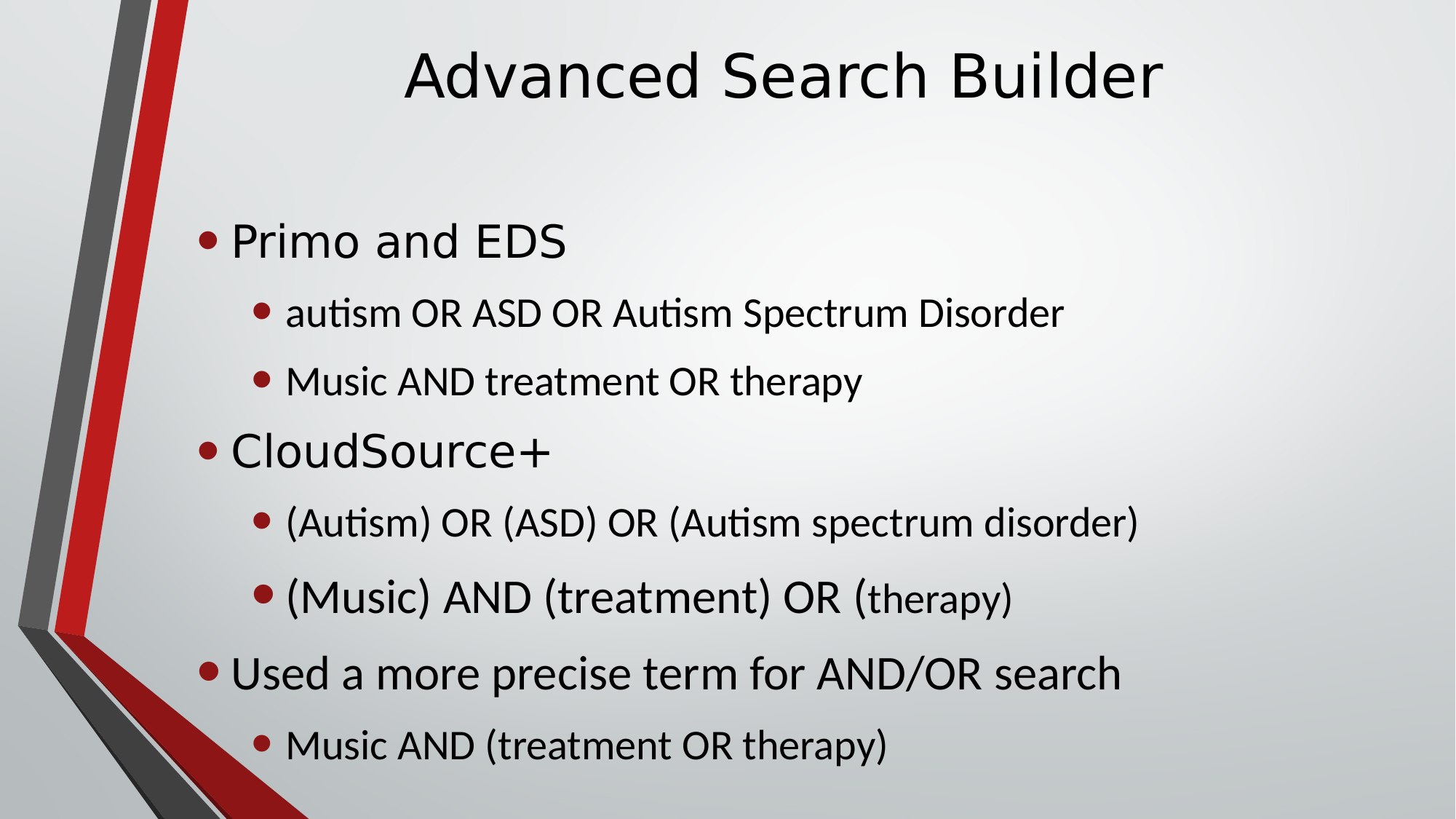

# Advanced Search Builder
Primo and EDS
autism OR ASD OR Autism Spectrum Disorder
Music AND treatment OR therapy
CloudSource+
(Autism) OR (ASD) OR (Autism spectrum disorder)
(Music) AND (treatment) OR (therapy)
Used a more precise term for AND/OR search
Music AND (treatment OR therapy)